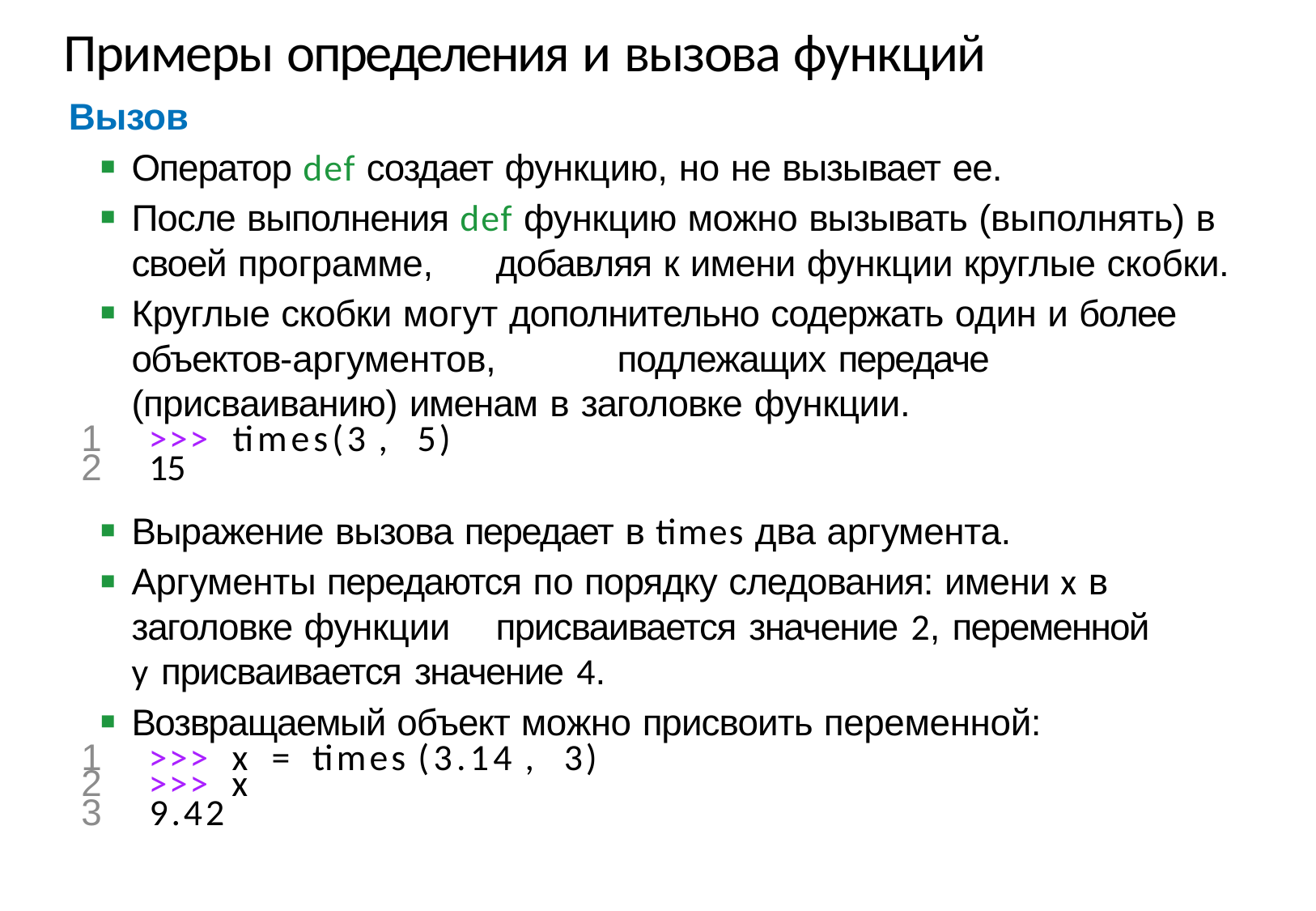

# Примеры определения и вызова функций
Вызов
Оператор def создает функцию, но не вызывает ее.
После выполнения def функцию можно вызывать (выполнять) в своей программе, 	добавляя к имени функции круглые скобки.
Круглые скобки могут дополнительно содержать один и более объектов-аргументов, 	подлежащих передаче (присваиванию) именам в заголовке функции.
1	>>> times(3 , 5)
2	15
Выражение вызова передает в times два аргумента.
Аргументы передаются по порядку следования: имени x в заголовке функции 	присваивается значение 2, переменной y присваивается значение 4.
Возвращаемый объект можно присвоить переменной:
1	>>> x = times (3.14 , 3)
2	>>> x
3	9.42